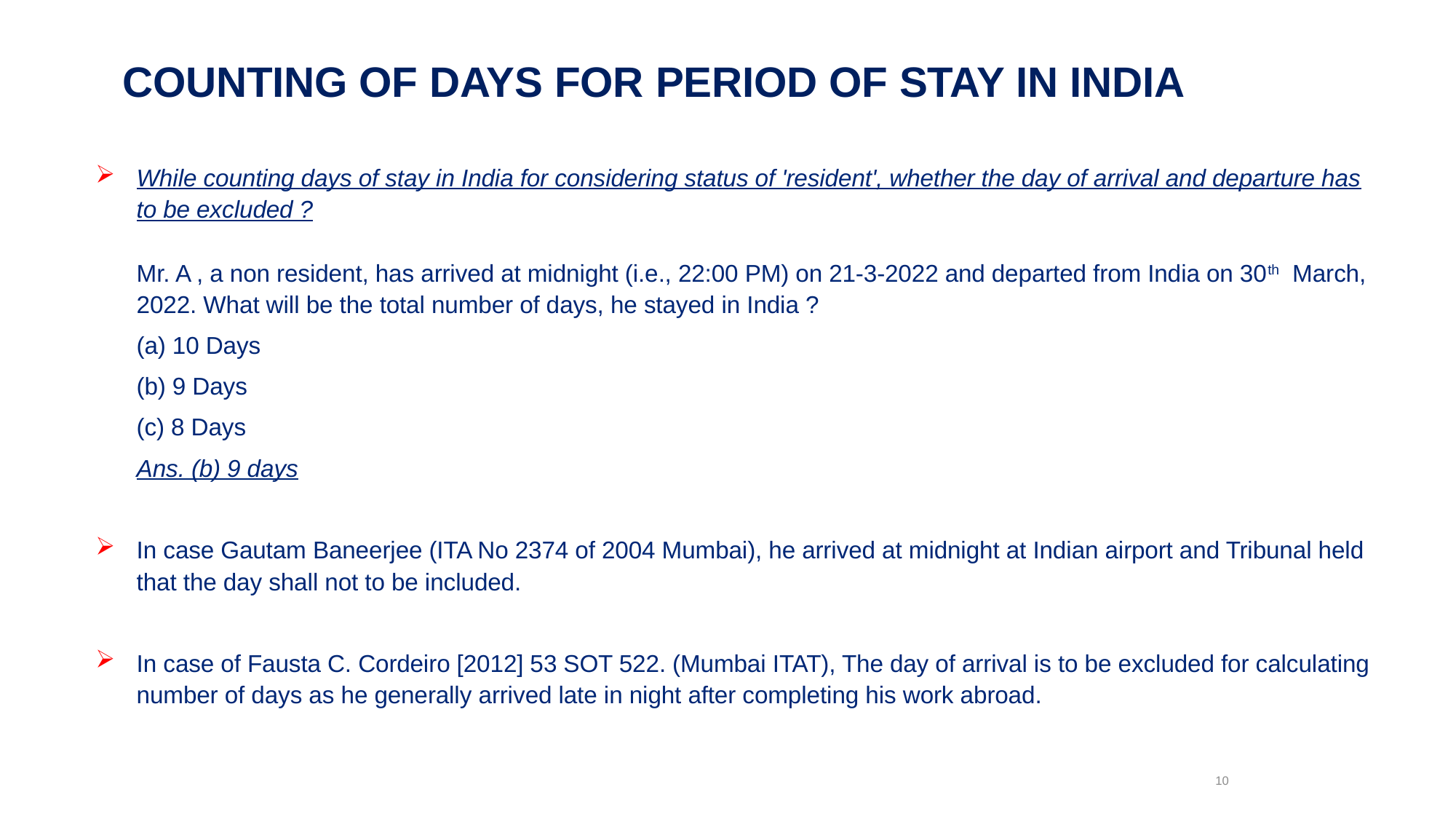

# COUNTING OF DAYS FOR PERIOD OF STAY IN INDIA
While counting days of stay in India for considering status of 'resident', whether the day of arrival and departure has to be excluded ?
Mr. A , a non resident, has arrived at midnight (i.e., 22:00 PM) on 21-3-2022 and departed from India on 30th  March, 2022. What will be the total number of days, he stayed in India ?
(a) 10 Days
(b) 9 Days
(c) 8 Days
Ans. (b) 9 days

In case Gautam Baneerjee (ITA No 2374 of 2004 Mumbai), he arrived at midnight at Indian airport and Tribunal held that the day shall not to be included.

In case of Fausta C. Cordeiro [2012] 53 SOT 522. (Mumbai ITAT), The day of arrival is to be excluded for calculating number of days as he generally arrived late in night after completing his work abroad.

10